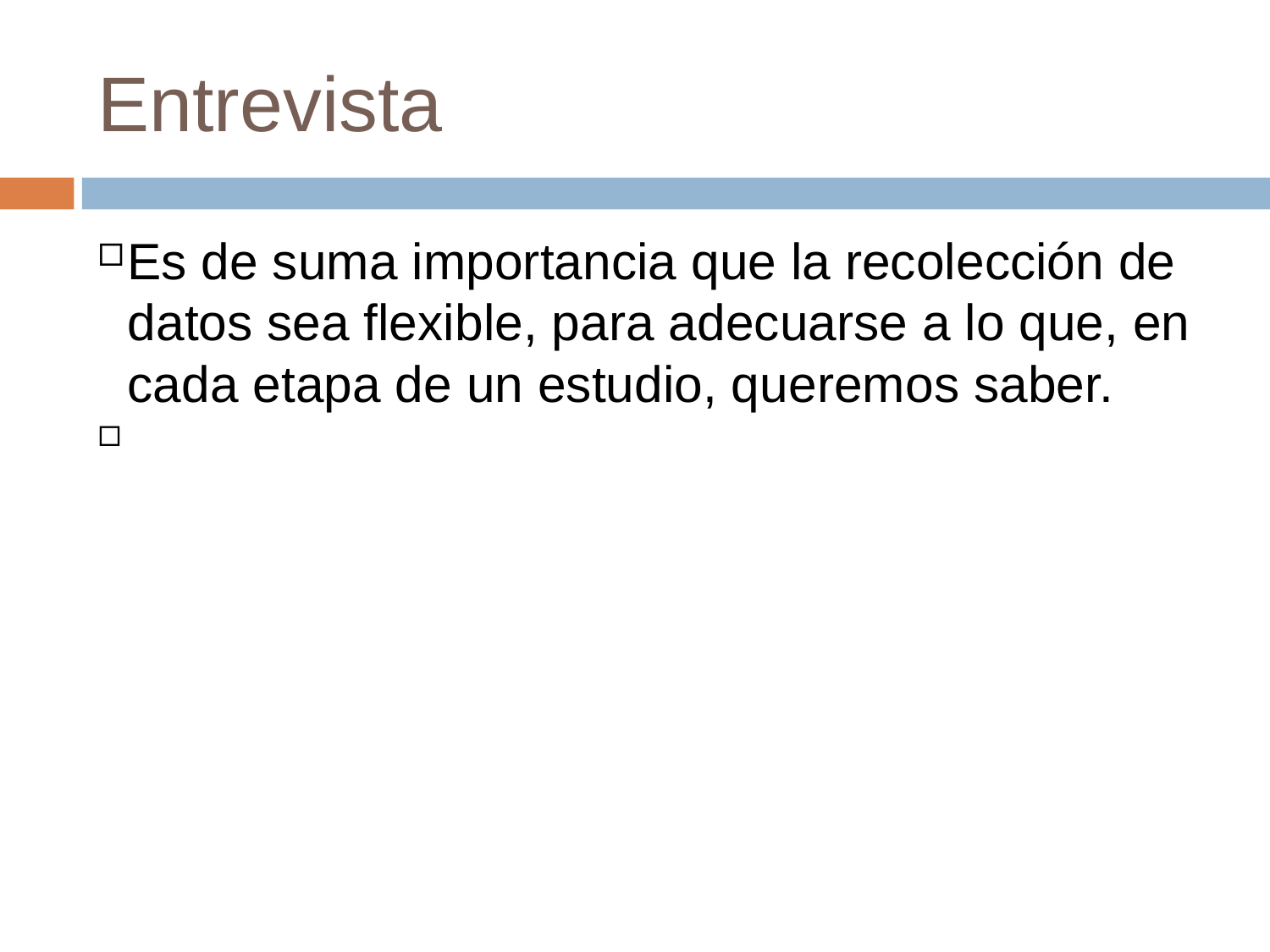

Entrevista
Es de suma importancia que la recolección de datos sea flexible, para adecuarse a lo que, en cada etapa de un estudio, queremos saber.